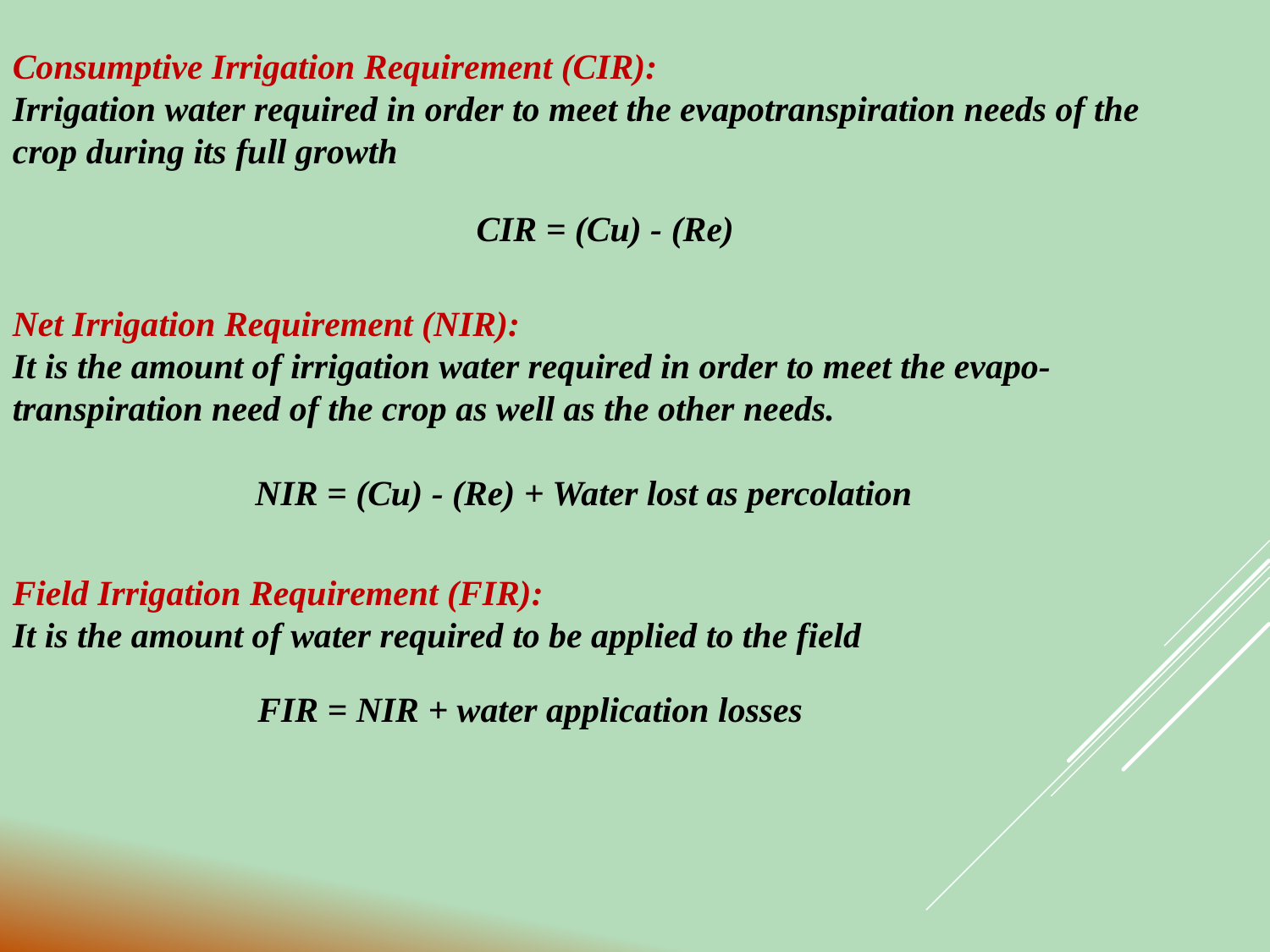

Consumptive Irrigation Requirement (CIR):
Irrigation water required in order to meet the evapotranspiration needs of the crop during its full growth
CIR = (Cu) - (Re)
Net Irrigation Requirement (NIR):
It is the amount of irrigation water required in order to meet the evapo-transpiration need of the crop as well as the other needs.

NIR = (Cu) - (Re) + Water lost as percolation

Field Irrigation Requirement (FIR):
It is the amount of water required to be applied to the field
FIR = NIR + water application losses